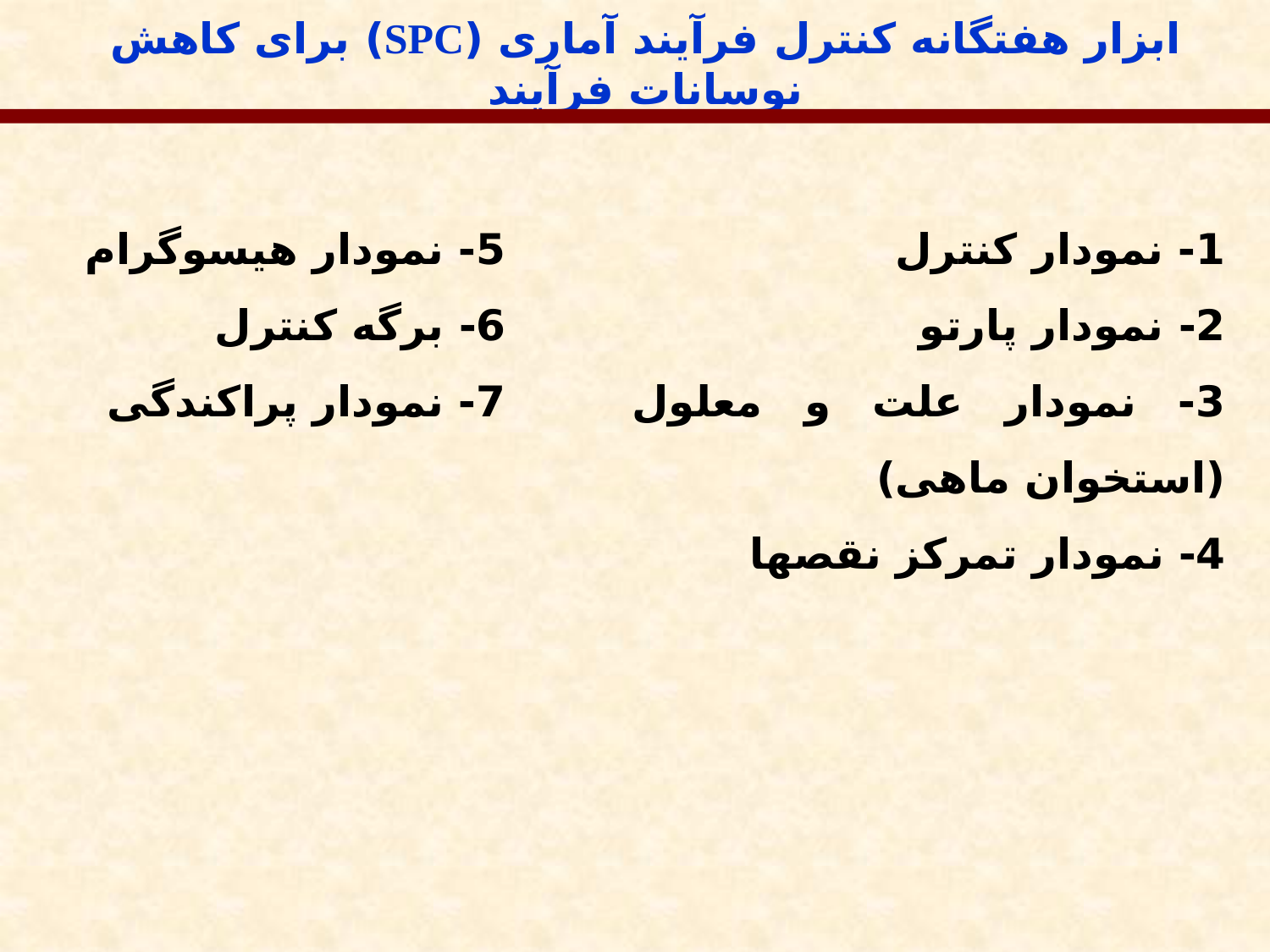

ابزار هفتگانه کنترل فرآیند آماری (SPC) برای کاهش نوسانات فرآیند

5- نمودار هیسوگرام
6- برگه کنترل
7- نمودار پراکندگی
1- نمودار کنترل
2- نمودار پارتو
3- نمودار علت و معلول (استخوان ماهی)
4- نمودار تمرکز نقصها